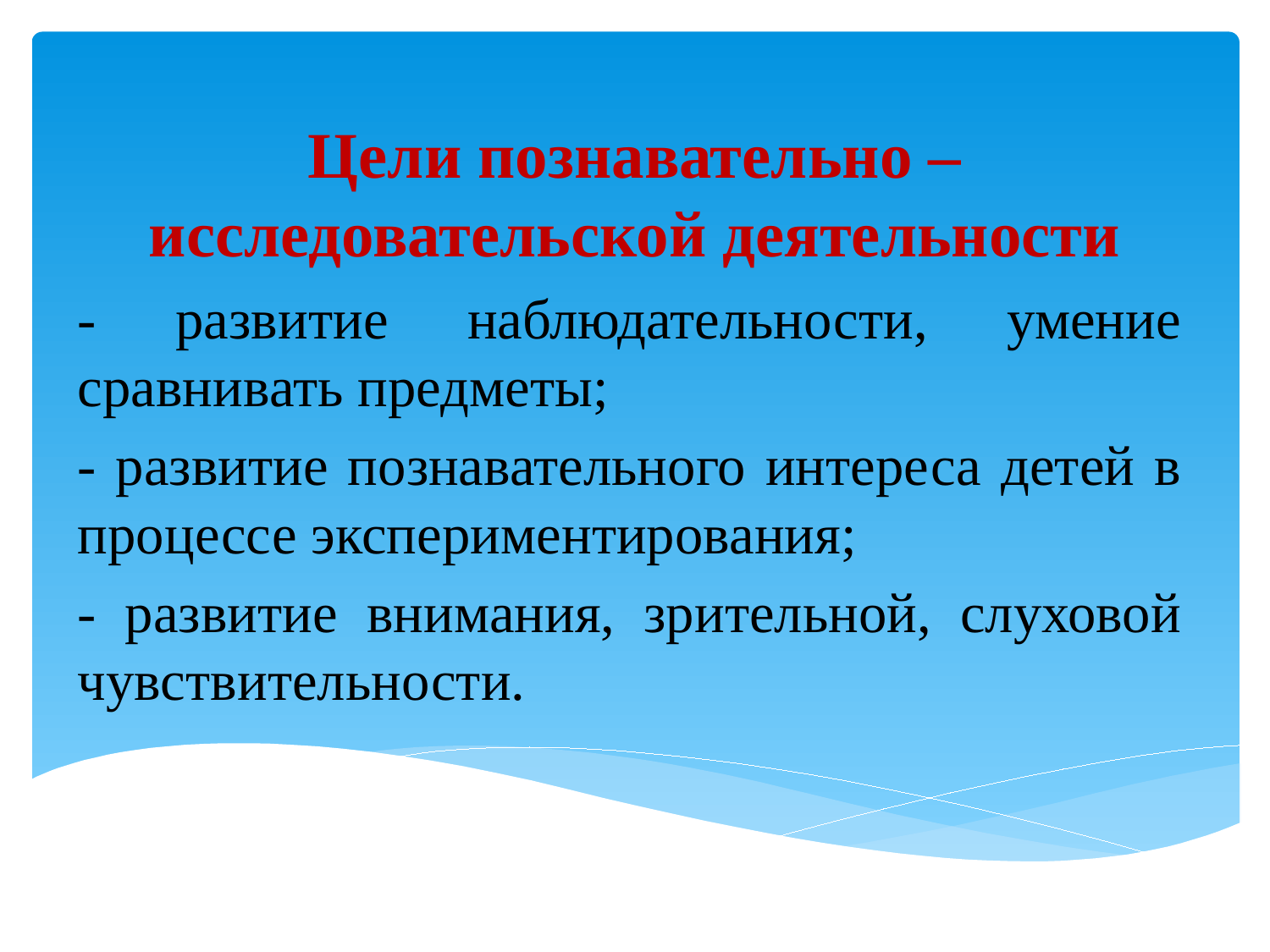

# Цели познавательно – исследовательской деятельности
- развитие наблюдательности, умение сравнивать предметы;
- развитие познавательного интереса детей в процессе экспериментирования;
- развитие внимания, зрительной, слуховой чувствительности.